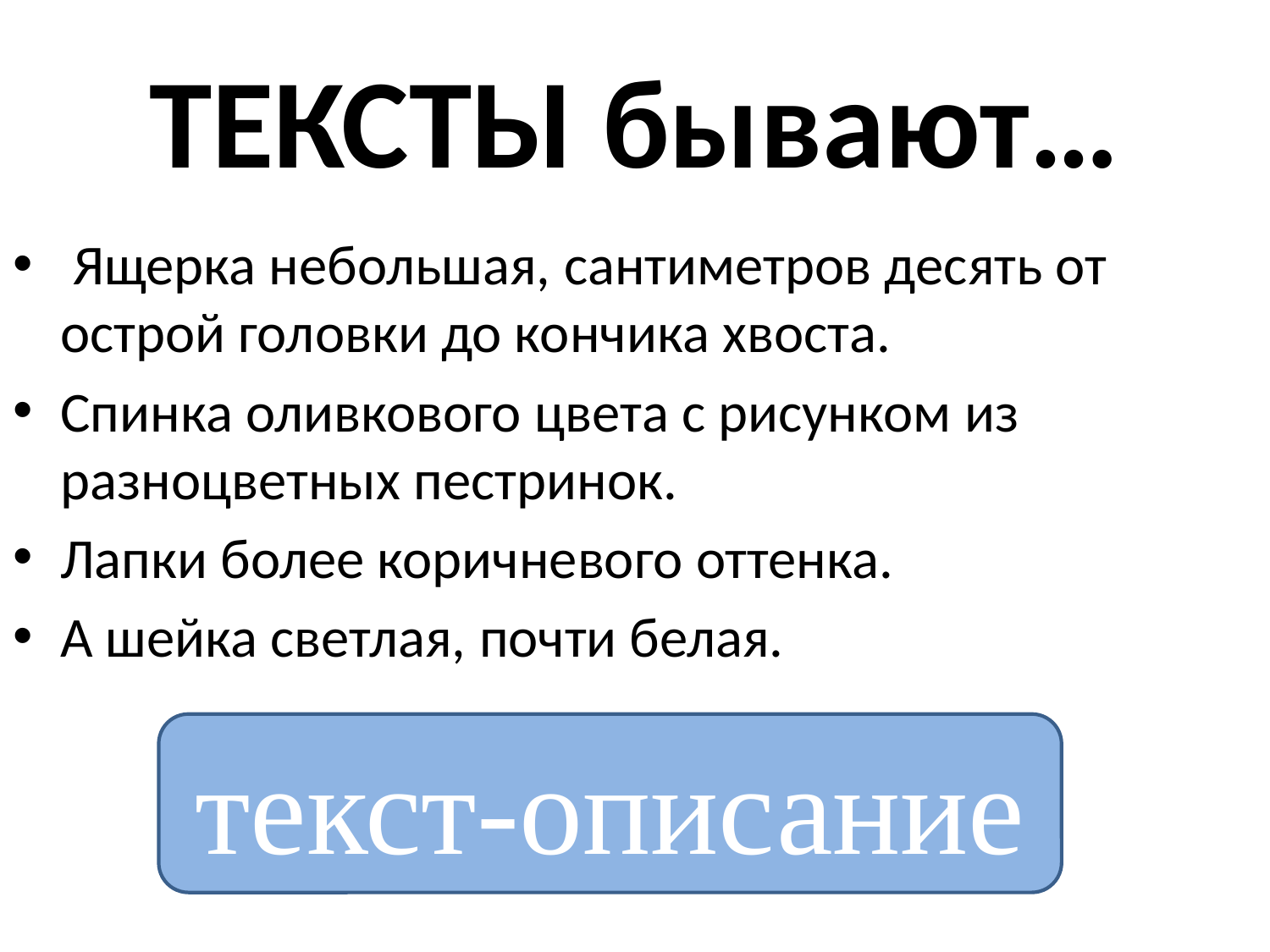

# ТЕКСТЫ бывают…
 Ящерка небольшая, сантиметров десять от острой головки до кончика хвоста.
Спинка оливкового цвета с рисунком из разноцветных пестринок.
Лапки более коричневого оттенка.
А шейка светлая, почти белая.

текст-описание